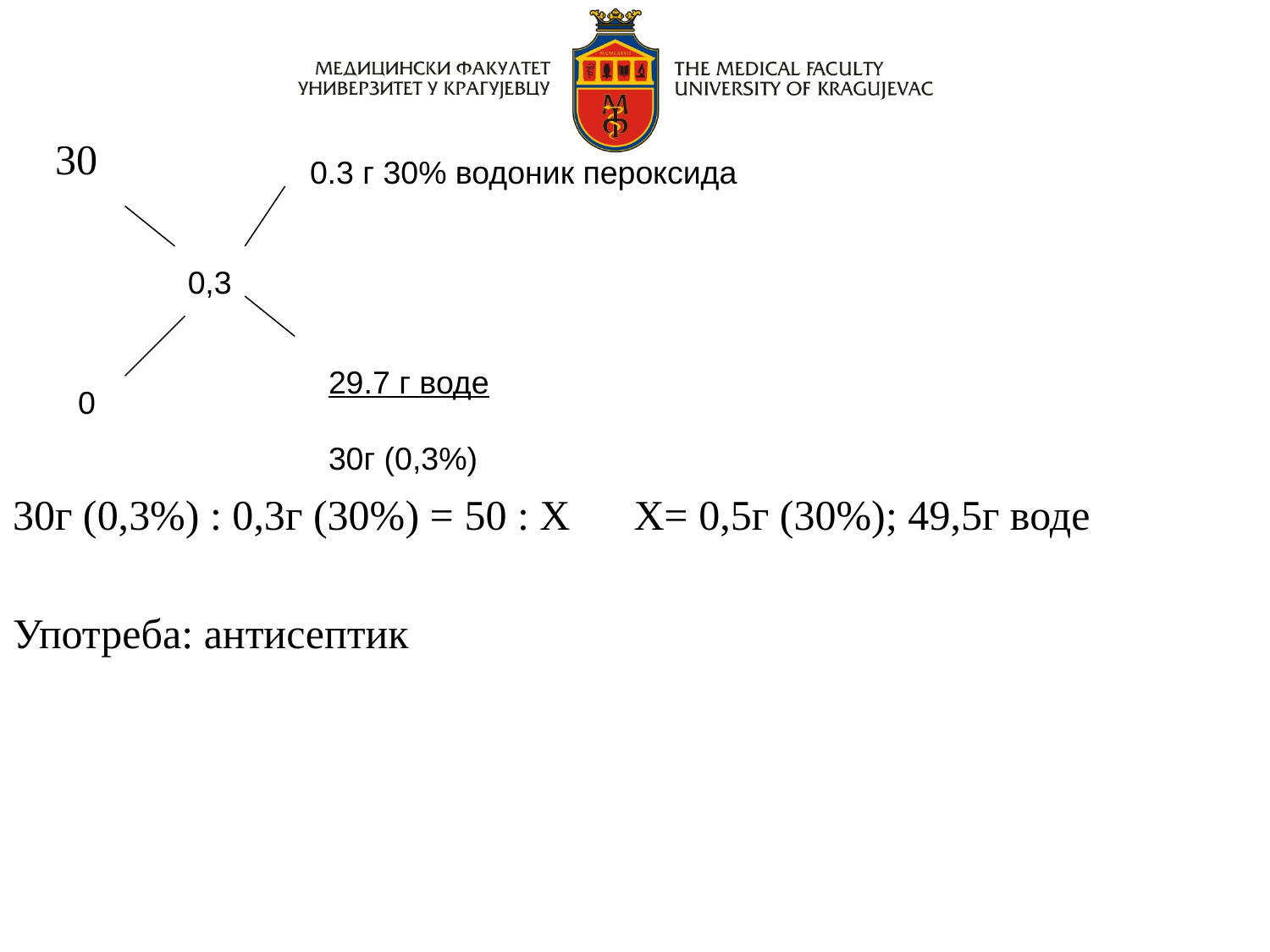

30

30г (0,3%) : 0,3г (30%) = 50 : X      X= 0,5г (30%); 49,5г воде

Употреба: антисептик

0.3 г 30% водоник пероксида
0,3
29.7 г воде

30г (0,3%)
0